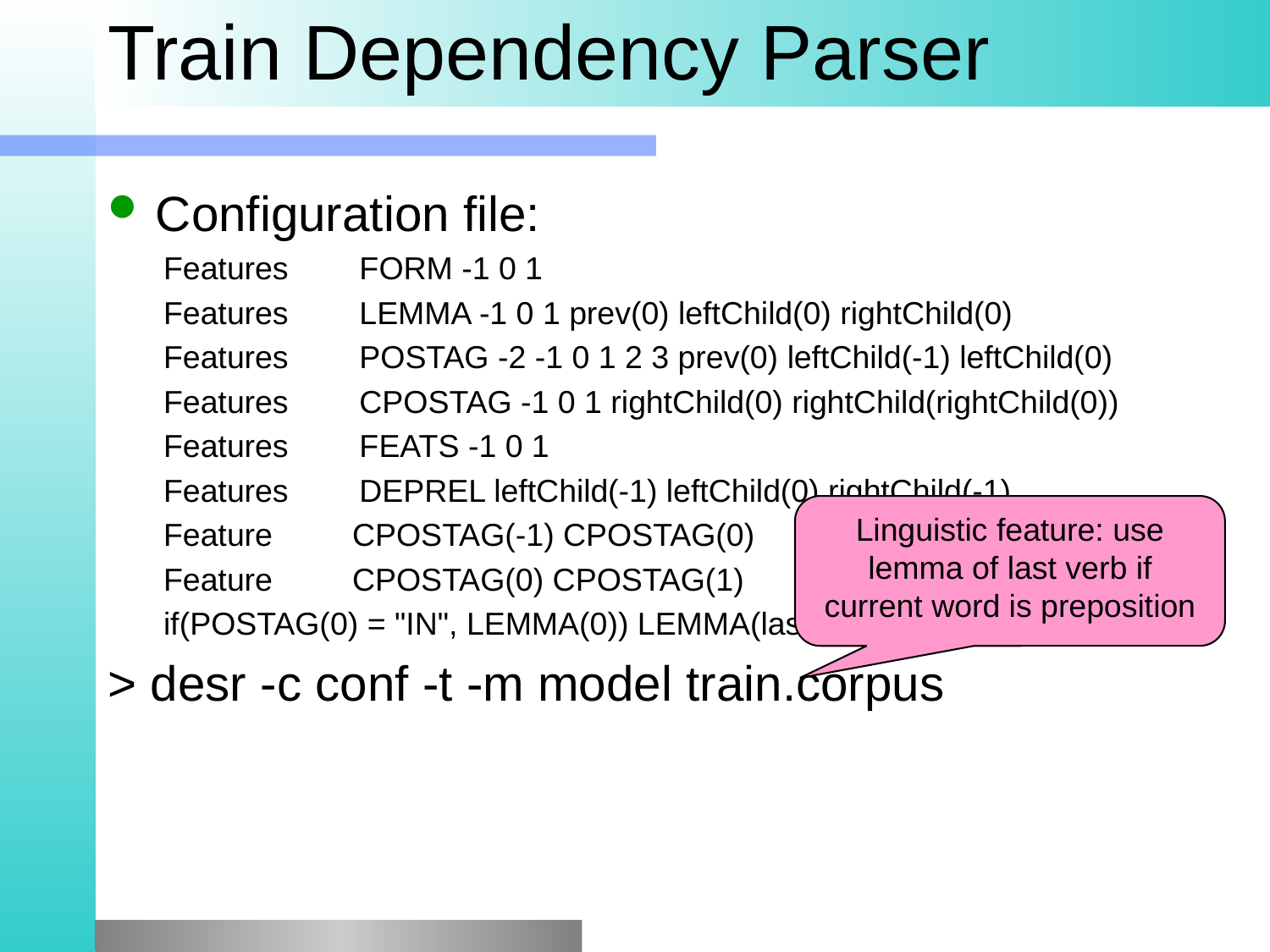

# Train Dependency Parser
Configuration file:
Features        FORM -1 0 1
Features        LEMMA -1 0 1 prev(0) leftChild(0) rightChild(0)
Features        POSTAG -2 -1 0 1 2 3 prev(0) leftChild(-1) leftChild(0)
Features        CPOSTAG -1 0 1 rightChild(0) rightChild(rightChild(0))
Features        FEATS -1 0 1
Features        DEPREL leftChild(-1) leftChild(0) rightChild(-1)
Feature         CPOSTAG(-1) CPOSTAG(0)
Feature         CPOSTAG(0) CPOSTAG(1)
if(POSTAG(0) = "IN", LEMMA(0)) LEMMA(last(POSTAG, "V"))
> desr -c conf -t -m model train.corpus

Linguistic feature: use lemma of last verb if current word is preposition